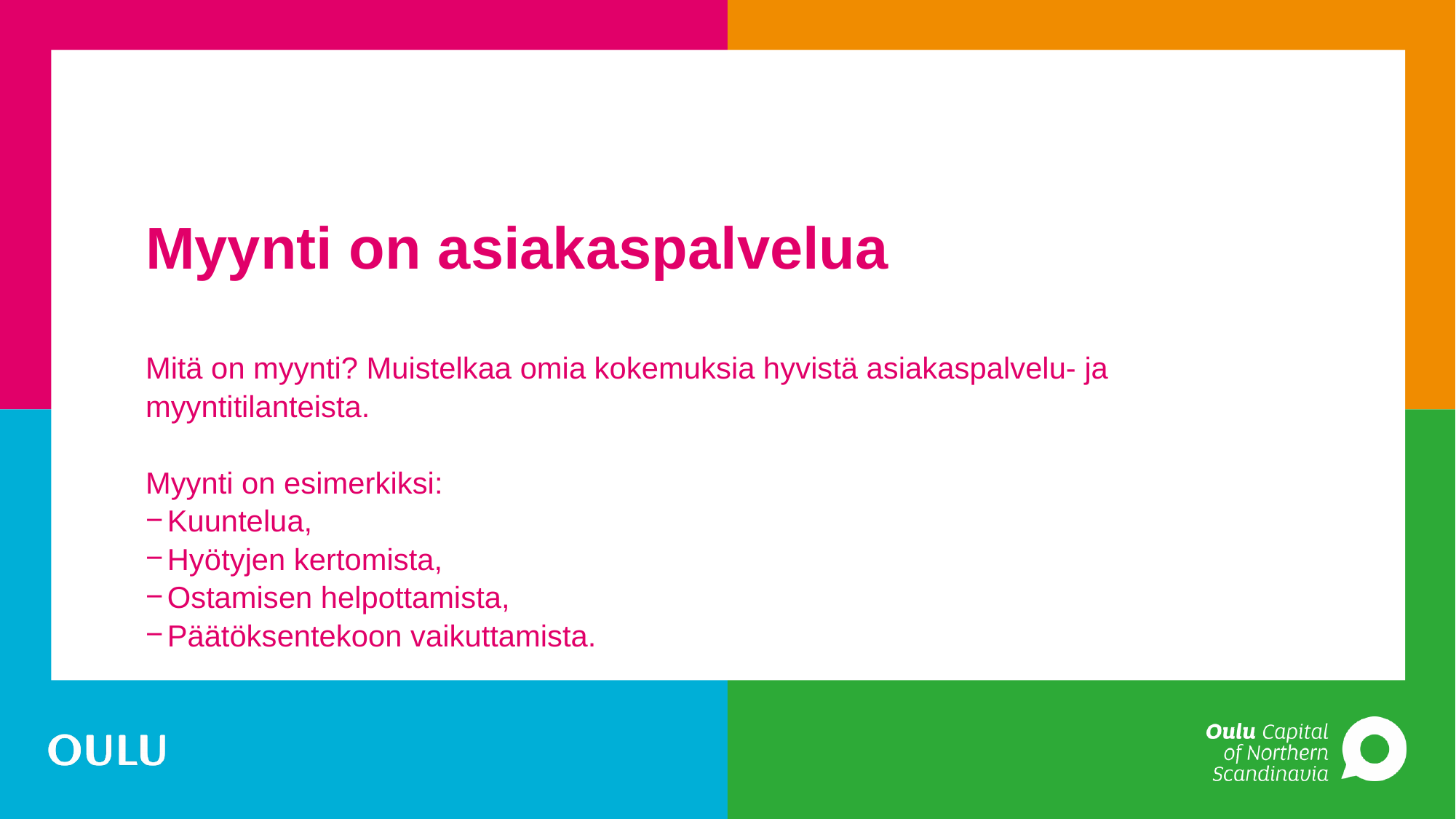

#
Myynti on asiakaspalvelua
Mitä on myynti? Muistelkaa omia kokemuksia hyvistä asiakaspalvelu- ja myyntitilanteista.

Myynti on esimerkiksi:
Kuuntelua,
Hyötyjen kertomista,
Ostamisen helpottamista,
Päätöksentekoon vaikuttamista.